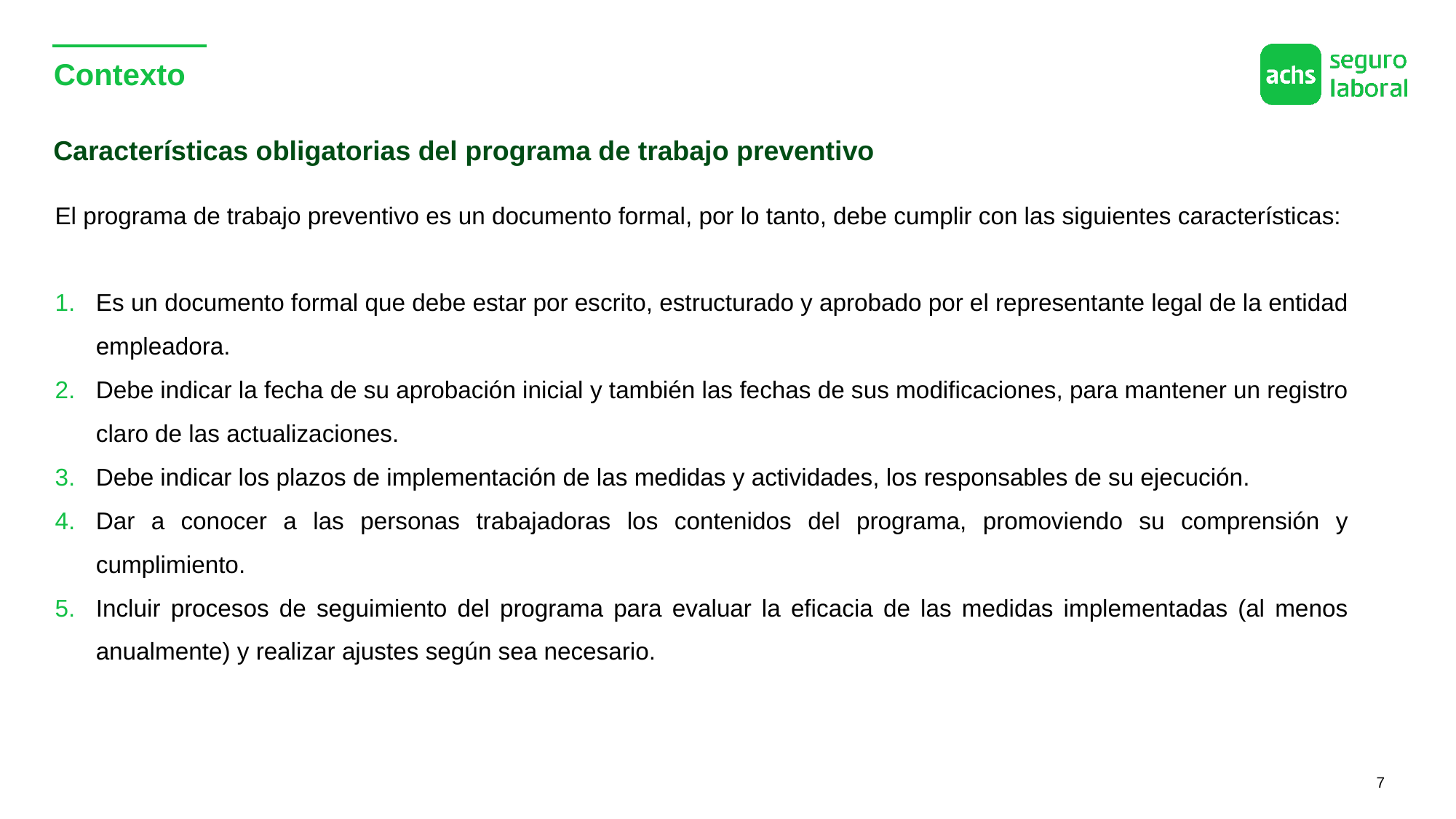

# Contexto
Características obligatorias del programa de trabajo preventivo
El programa de trabajo preventivo es un documento formal, por lo tanto, debe cumplir con las siguientes características:

Es un documento formal que debe estar por escrito, estructurado y aprobado por el representante legal de la entidad empleadora.
Debe indicar la fecha de su aprobación inicial y también las fechas de sus modificaciones, para mantener un registro claro de las actualizaciones.
Debe indicar los plazos de implementación de las medidas y actividades, los responsables de su ejecución.
Dar a conocer a las personas trabajadoras los contenidos del programa, promoviendo su comprensión y cumplimiento.
Incluir procesos de seguimiento del programa para evaluar la eficacia de las medidas implementadas (al menos anualmente) y realizar ajustes según sea necesario.

7